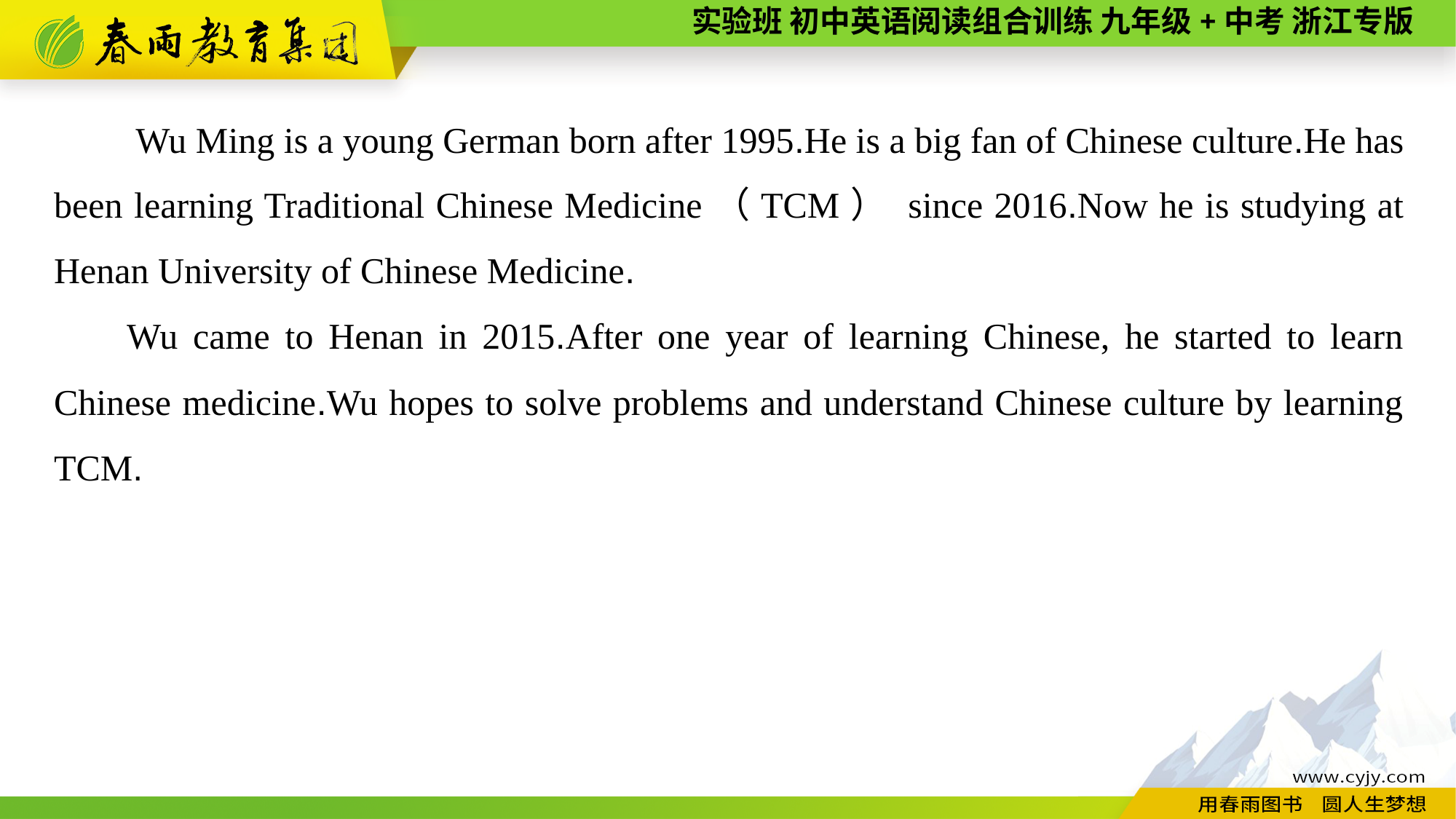

Wu Ming is a young German born after 1995.He is a big fan of Chinese culture.He has been learning Traditional Chinese Medicine（TCM） since 2016.Now he is studying at Henan University of Chinese Medicine.
Wu came to Henan in 2015.After one year of learning Chinese, he started to learn Chinese medicine.Wu hopes to solve problems and understand Chinese culture by learning TCM.